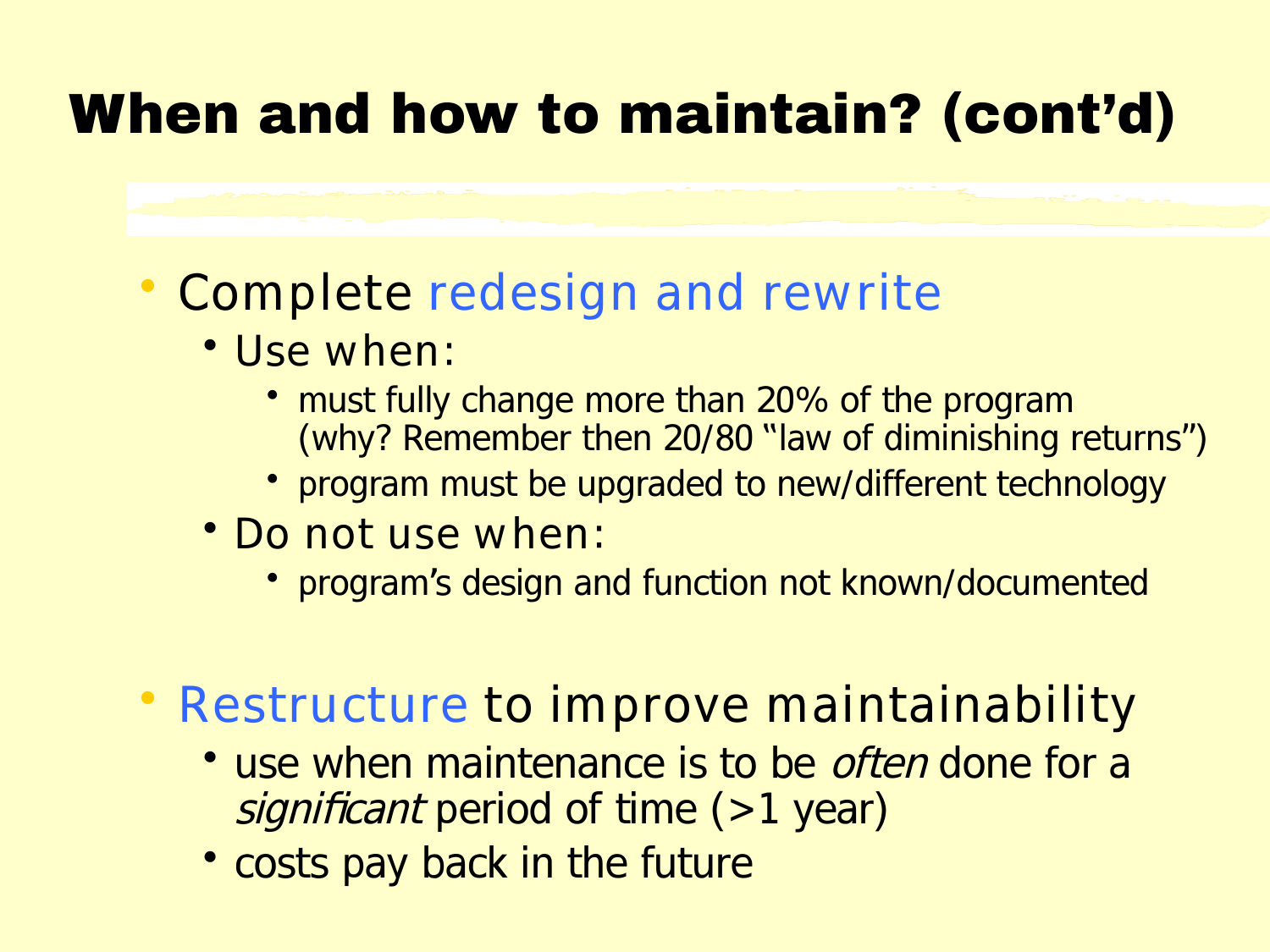

# When and how to maintain? (cont’d)
Complete redesign and rewrite
Use when:
must fully change more than 20% of the program
(why? Remember then 20/80 “law of diminishing returns”)
program must be upgraded to new/different technology
Do not use when:
program’s design and function not known/documented

Restructure to improve maintainability
use when maintenance is to be often done for a significant period of time (>1 year)
costs pay back in the future